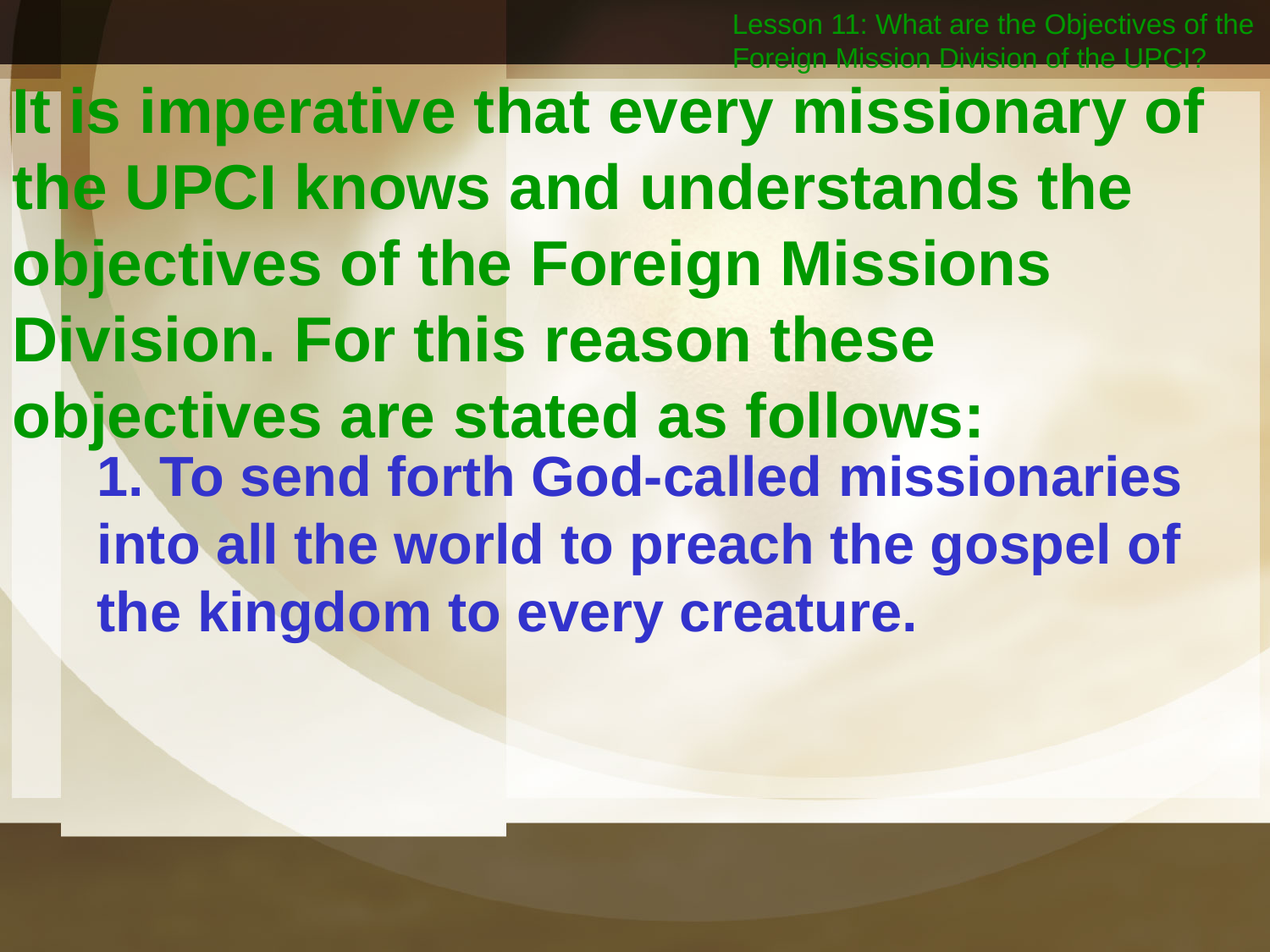

Lesson 11: What are the Objectives of the Foreign Mission Division of the UPCI?
It is imperative that every missionary of the UPCI knows and understands the objectives of the Foreign Missions Division. For this reason these objectives are stated as follows:
1. To send forth God-called missionaries into all the world to preach the gospel of the kingdom to every creature.